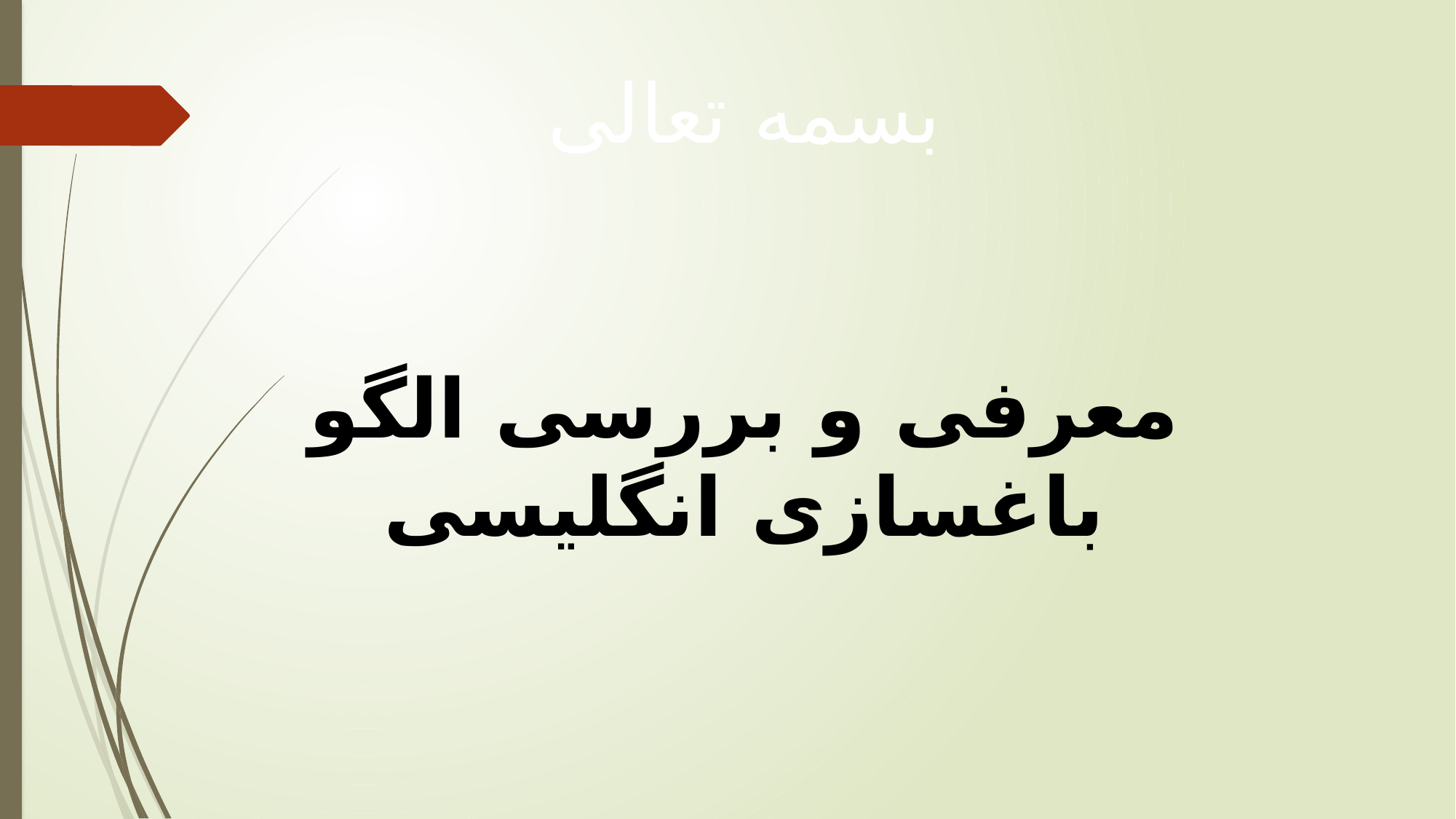

بسمه تعالی

معرفی و بررسی الگو باغسازی انگلیسی